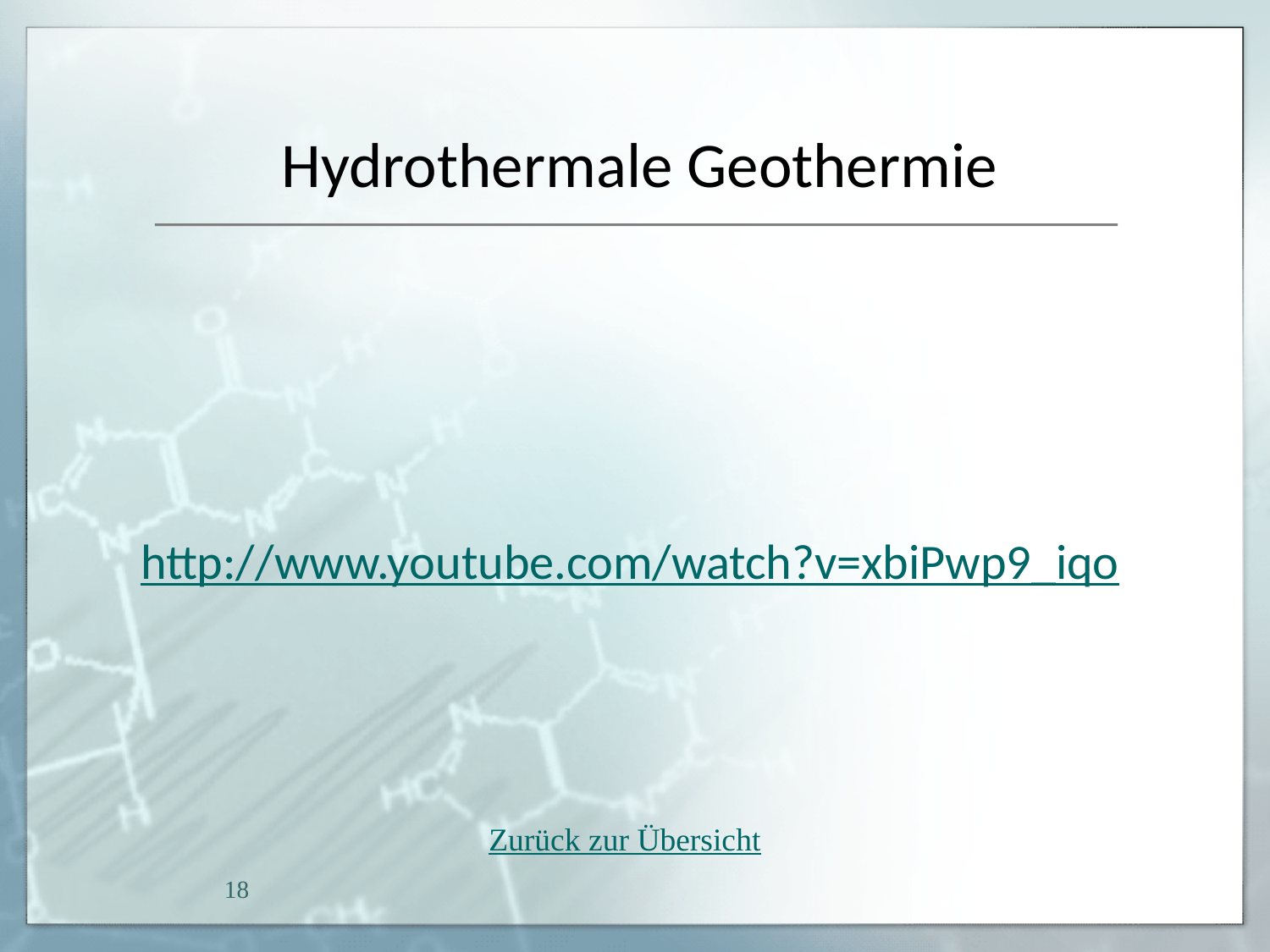

# Hydrothermale Geothermie

http://www.youtube.com/watch?v=xbiPwp9_iqo

Zurück zur Übersicht
18